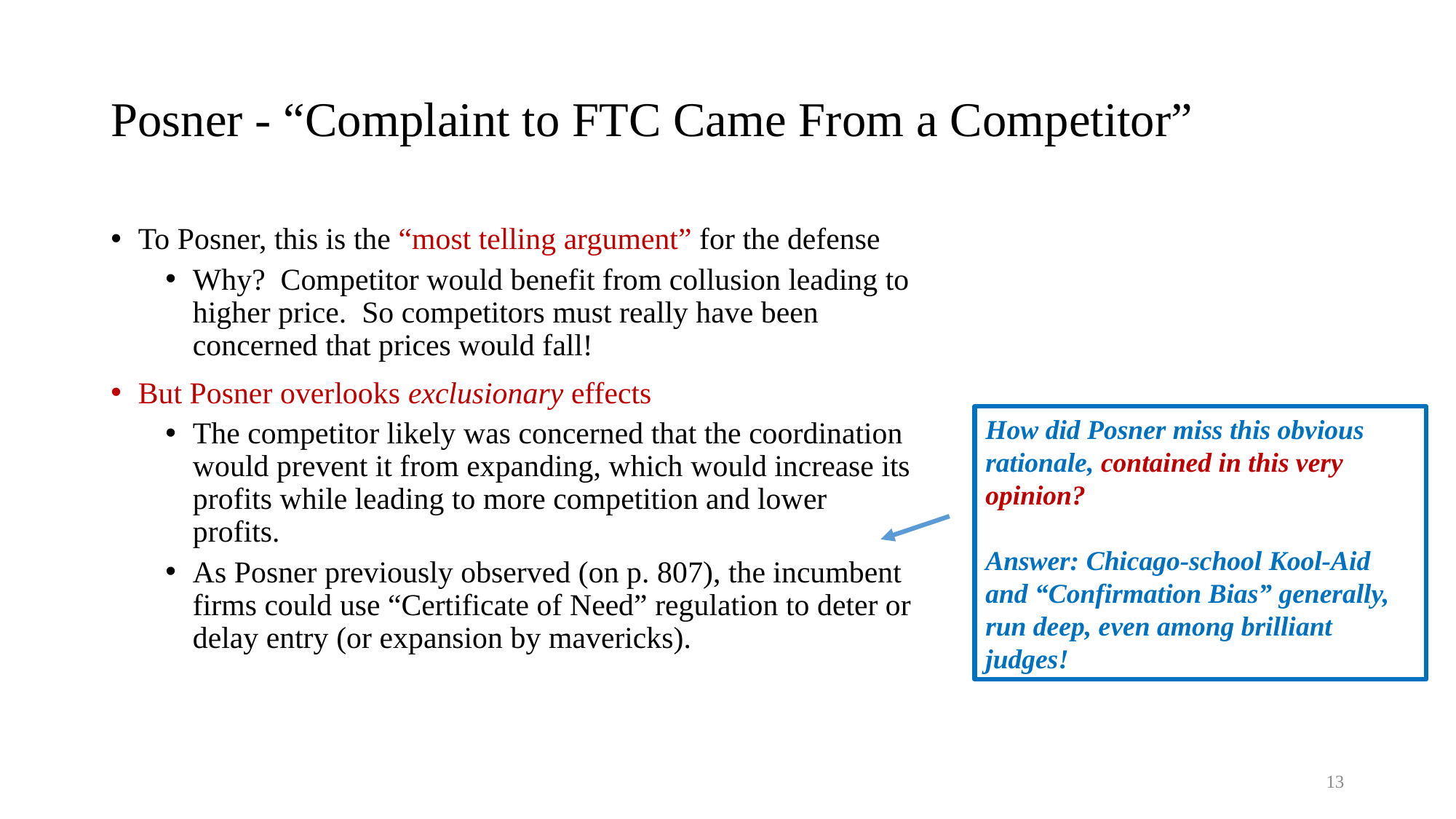

# Posner - “Complaint to FTC Came From a Competitor”
To Posner, this is the “most telling argument” for the defense
Why?  Competitor would benefit from collusion leading to higher price.  So competitors must really have been concerned that prices would fall!
But Posner overlooks exclusionary effects
The competitor likely was concerned that the coordination would prevent it from expanding, which would increase its profits while leading to more competition and lower profits.
As Posner previously observed (on p. 807), the incumbent firms could use “Certificate of Need” regulation to deter or delay entry (or expansion by mavericks).

How did Posner miss this obvious rationale, contained in this very opinion?

Answer: Chicago-school Kool-Aid and “Confirmation Bias” generally, run deep, even among brilliant judges!
13